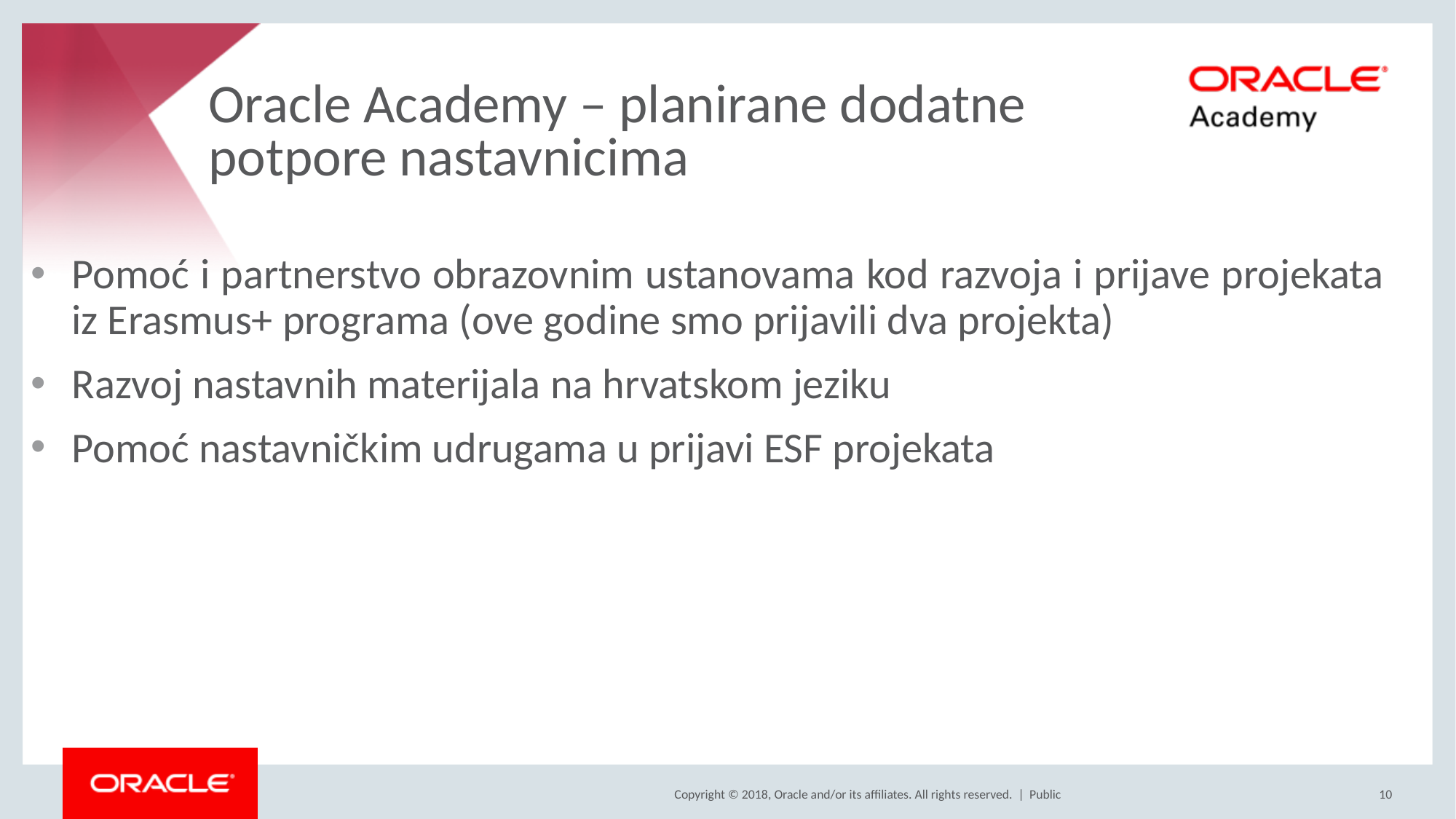

# Oracle Academy – planirane dodatne potpore nastavnicima

Pomoć i partnerstvo obrazovnim ustanovama kod razvoja i prijave projekata iz Erasmus+ programa (ove godine smo prijavili dva projekta)
Razvoj nastavnih materijala na hrvatskom jeziku
Pomoć nastavničkim udrugama u prijavi ESF projekata

Public
10